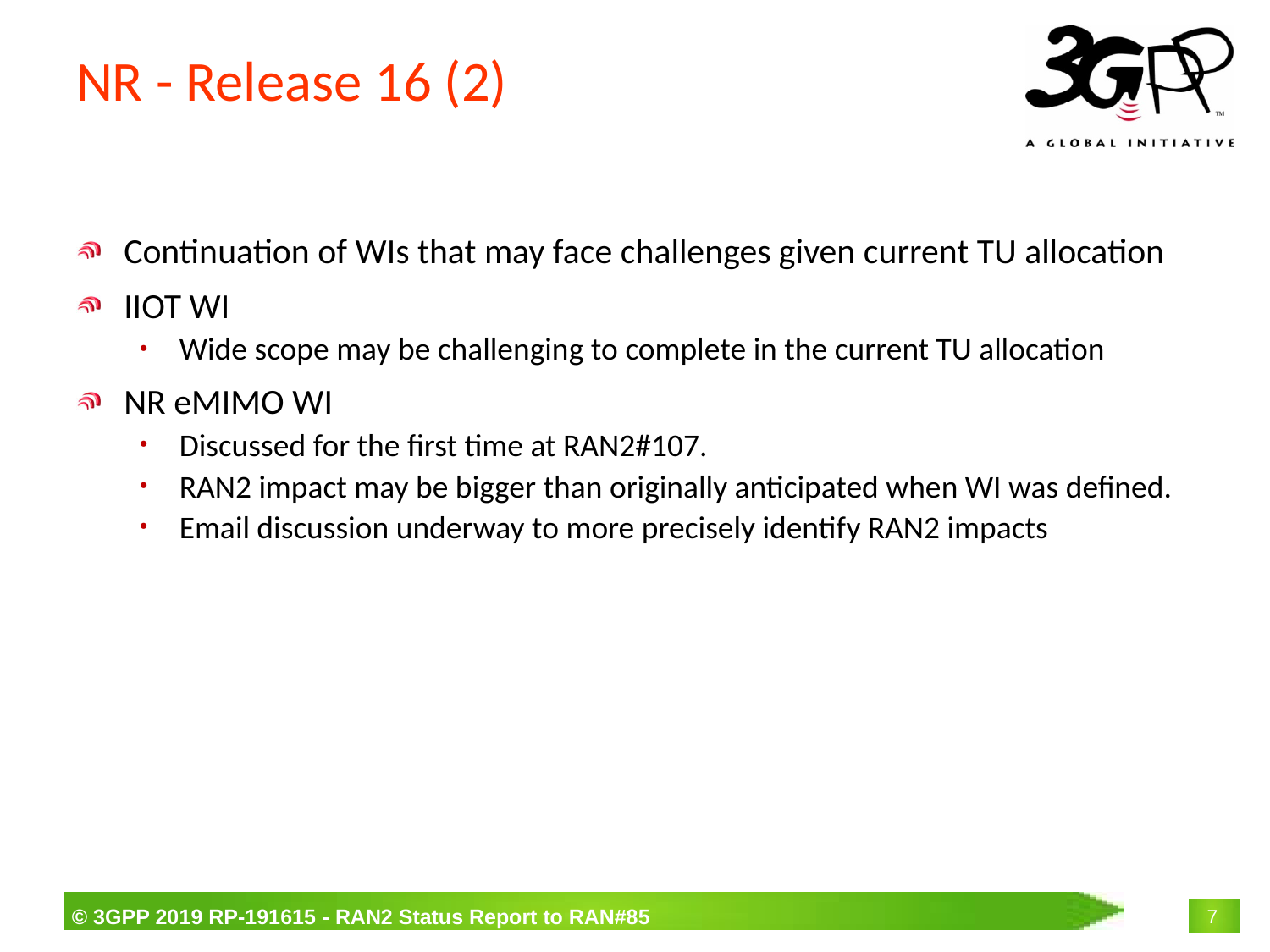

# NR - Release 16 (2)
Continuation of WIs that may face challenges given current TU allocation
IIOT WI
Wide scope may be challenging to complete in the current TU allocation
NR eMIMO WI
Discussed for the first time at RAN2#107.
RAN2 impact may be bigger than originally anticipated when WI was defined.
Email discussion underway to more precisely identify RAN2 impacts